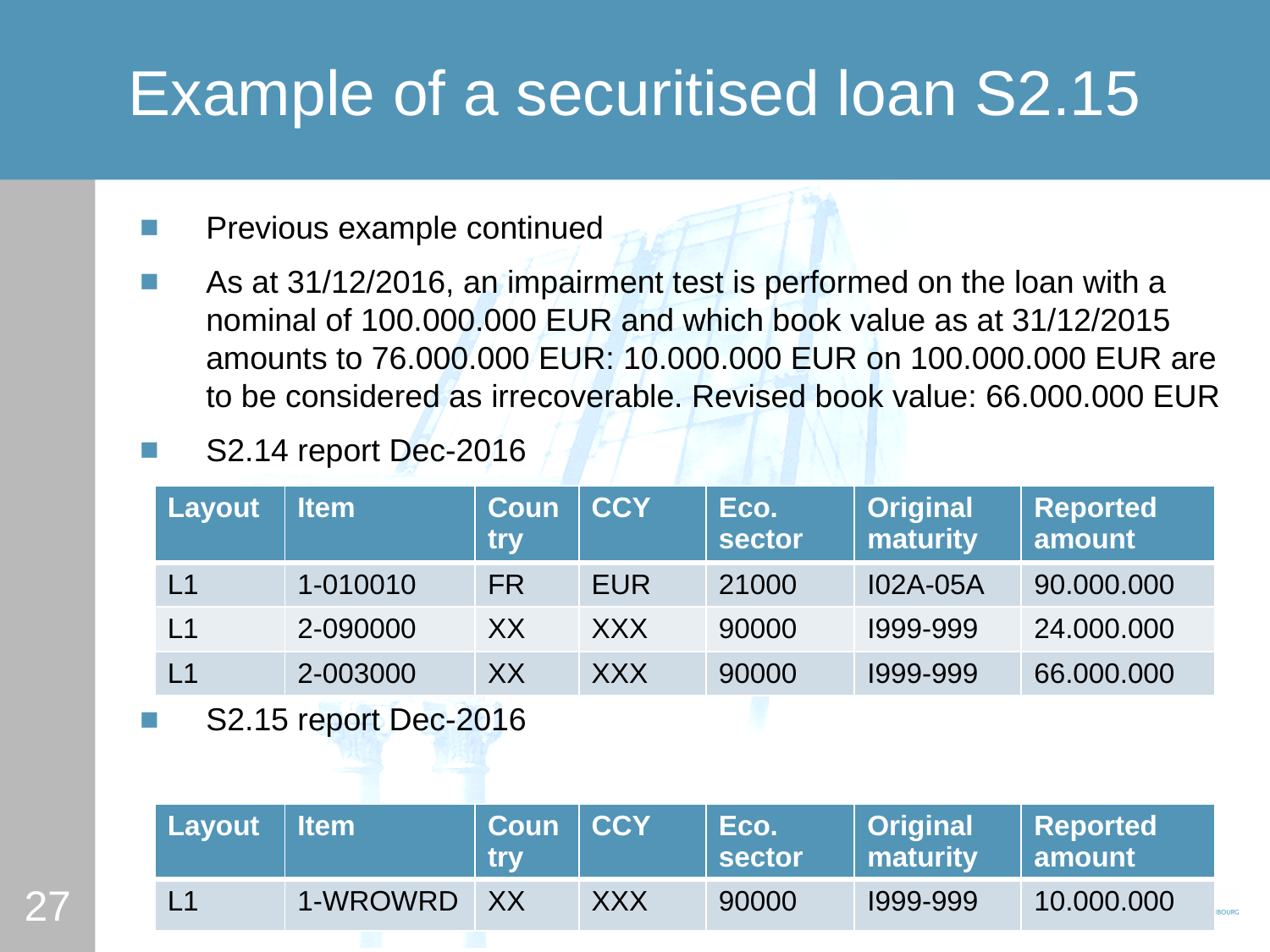

# Example of a securitised loan S2.15
Previous example continued
As at 31/12/2016, an impairment test is performed on the loan with a nominal of 100.000.000 EUR and which book value as at 31/12/2015 amounts to 76.000.000 EUR: 10.000.000 EUR on 100.000.000 EUR are to be considered as irrecoverable. Revised book value: 66.000.000 EUR
S2.14 report Dec-2016

S2.15 report Dec-2016

| Layout | Item | Country | CCY | Eco. sector | Original maturity | Reported amount |
| --- | --- | --- | --- | --- | --- | --- |
| L1 | 1-010010 | FR | EUR | 21000 | I02A-05A | 90.000.000 |
| L1 | 2-090000 | XX | XXX | 90000 | I999-999 | 24.000.000 |
| L1 | 2-003000 | XX | XXX | 90000 | I999-999 | 66.000.000 |
| Layout | Item | Country | CCY | Eco. sector | Original maturity | Reported amount |
| --- | --- | --- | --- | --- | --- | --- |
| L1 | 1-WROWRD | XX | XXX | 90000 | I999-999 | 10.000.000 |
27